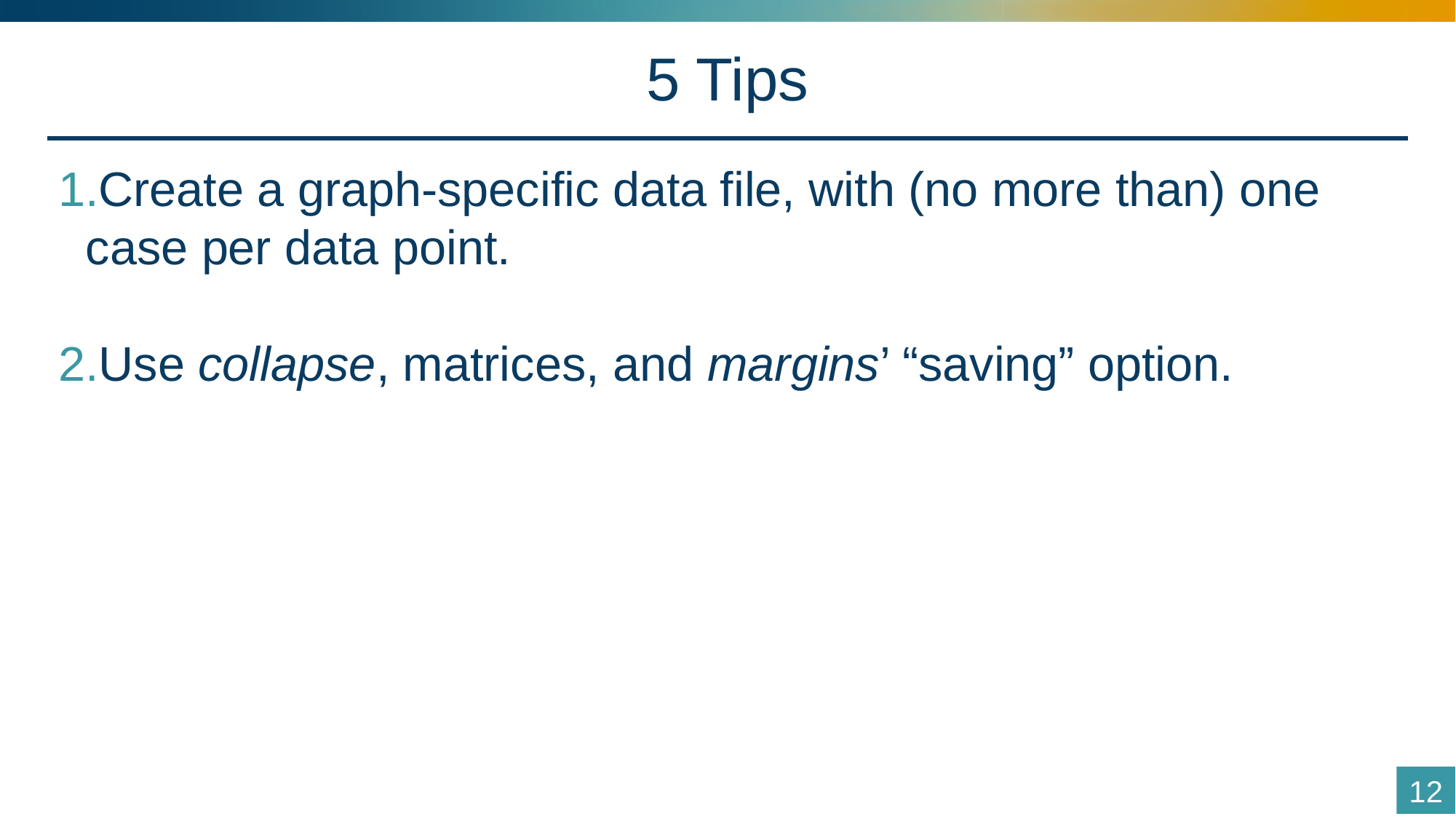

# 5 Tips
Create a graph-specific data file, with (no more than) one case per data point.

Use collapse, matrices, and margins’ “saving” option.